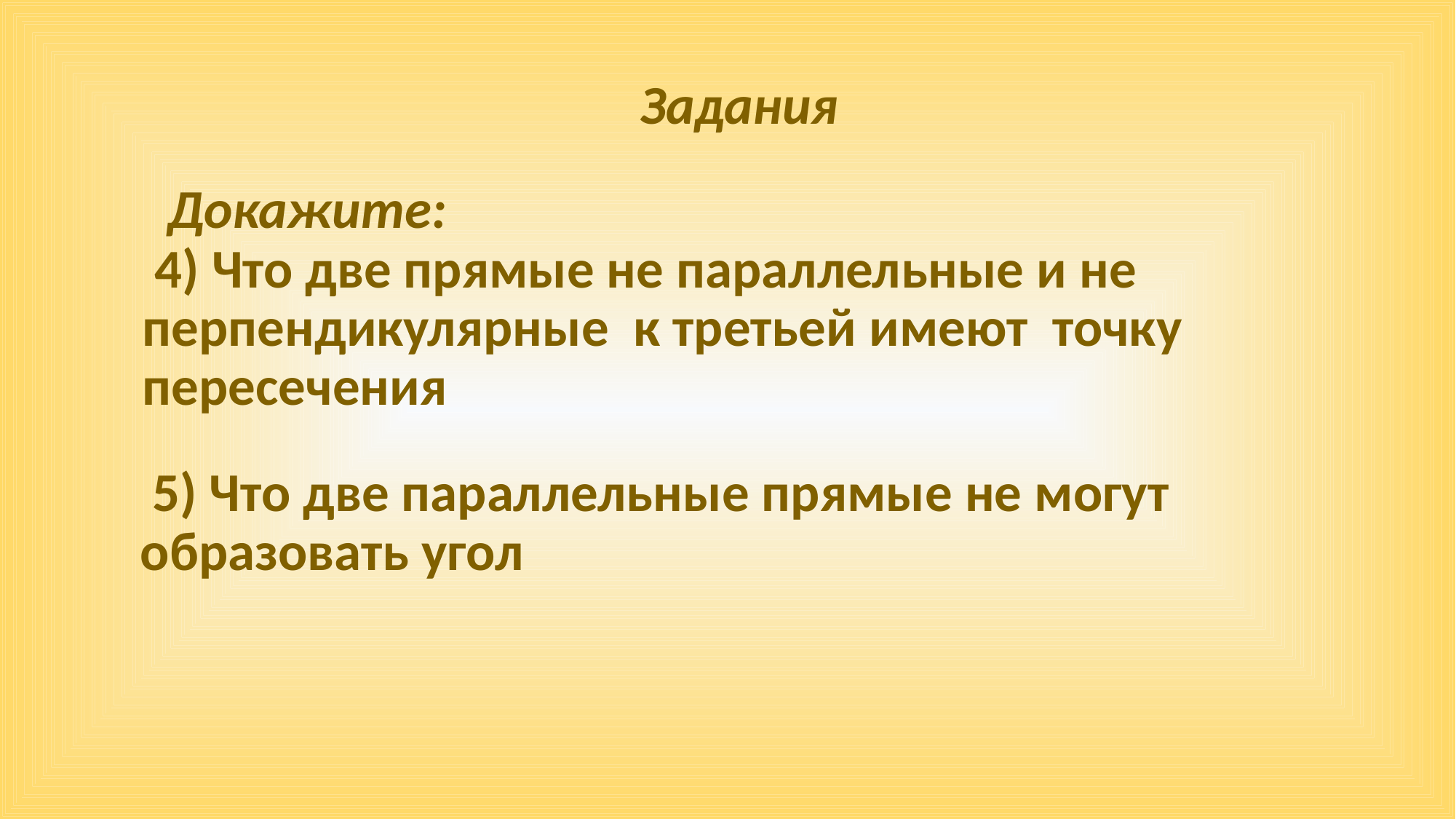

Задания
  Докажите:
 4) Что две прямые не параллельные и не перпендикулярные  к третьей имеют  точку пересечения
 5) Что две параллельные прямые не могут образовать угол